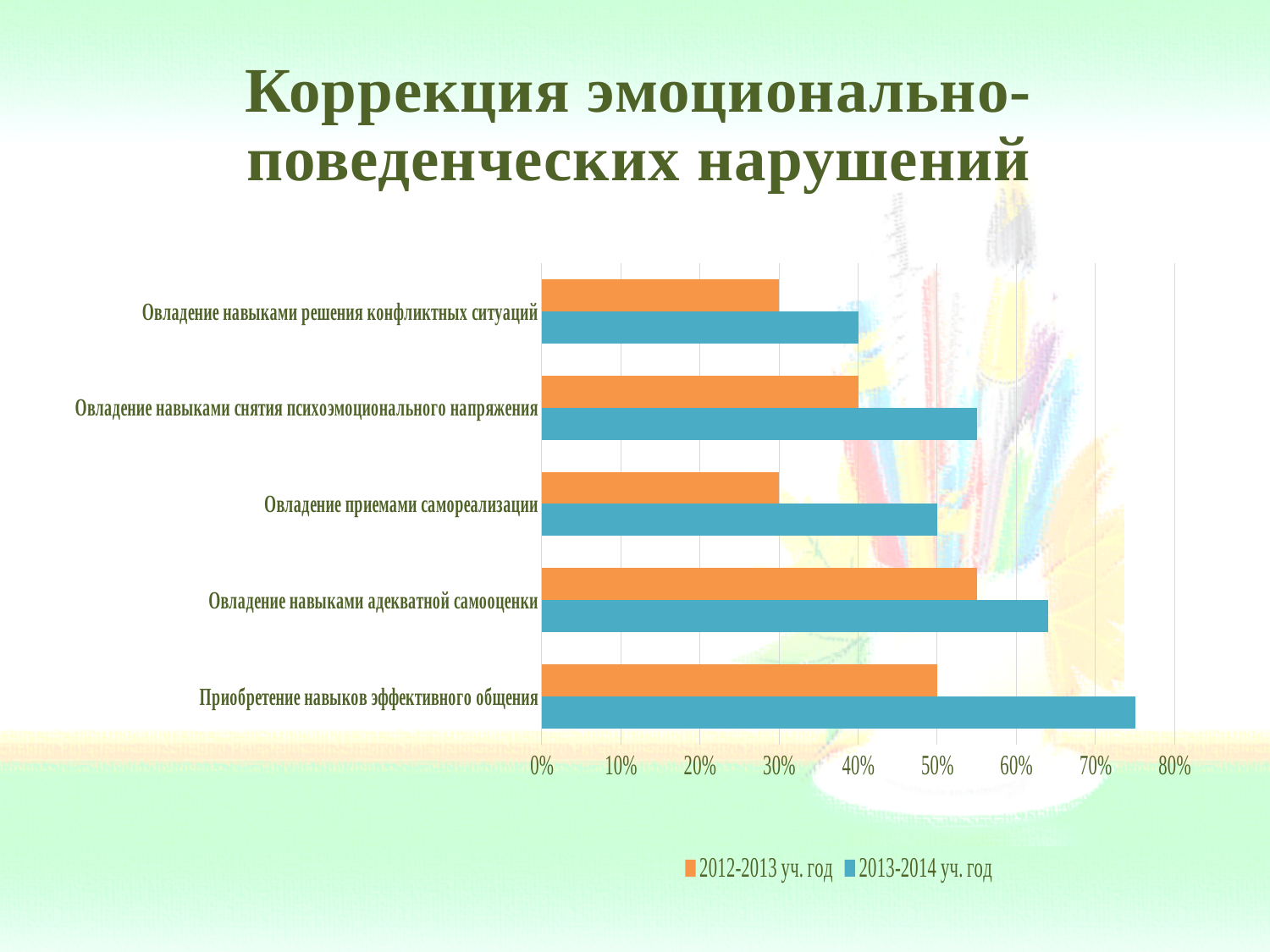

# Коррекция эмоционально-поведенческих нарушений

### Chart

| Category | 2013-2014 уч. год | 2012-2013 уч. год |
|---|---|---|
| Приобретение навыков эффективного общения | 0.7500000000000014 | 0.5 |
| Овладение навыками адекватной самооценки | 0.6400000000000015 | 0.55 |
| Овладение приемами самореализации | 0.5 | 0.3000000000000003 |
| Овладение навыками снятия психоэмоционального напряжения | 0.55 | 0.4 |
| Овладение навыками решения конфликтных ситуаций | 0.4 | 0.3000000000000003 |